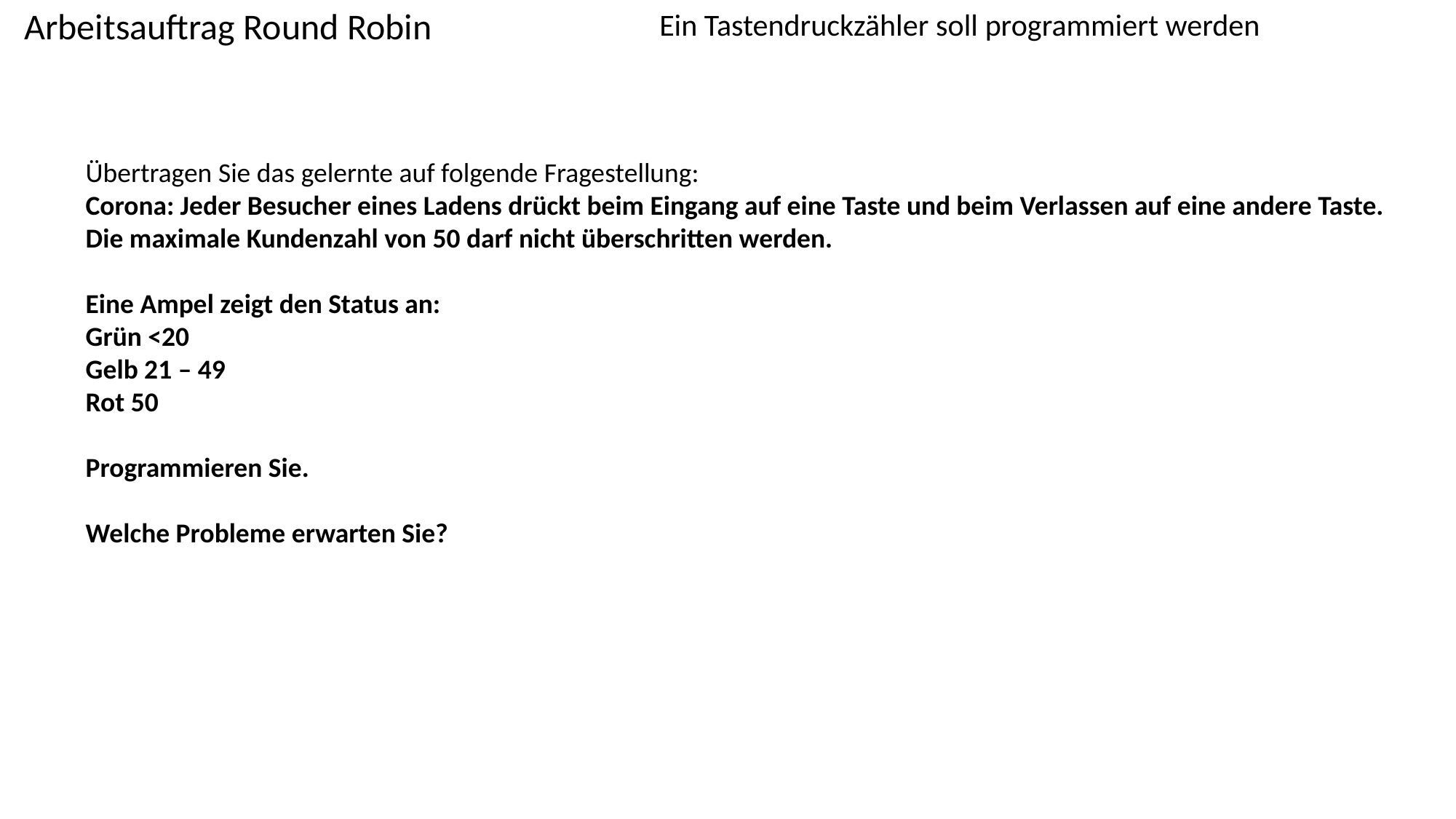

# Arbeitsauftrag Round Robin
Ein Tastendruckzähler soll programmiert werden
Übertragen Sie das gelernte auf folgende Fragestellung:
Corona: Jeder Besucher eines Ladens drückt beim Eingang auf eine Taste und beim Verlassen auf eine andere Taste.
Die maximale Kundenzahl von 50 darf nicht überschritten werden.

Eine Ampel zeigt den Status an:
Grün <20
Gelb 21 – 49
Rot 50

Programmieren Sie.

Welche Probleme erwarten Sie?